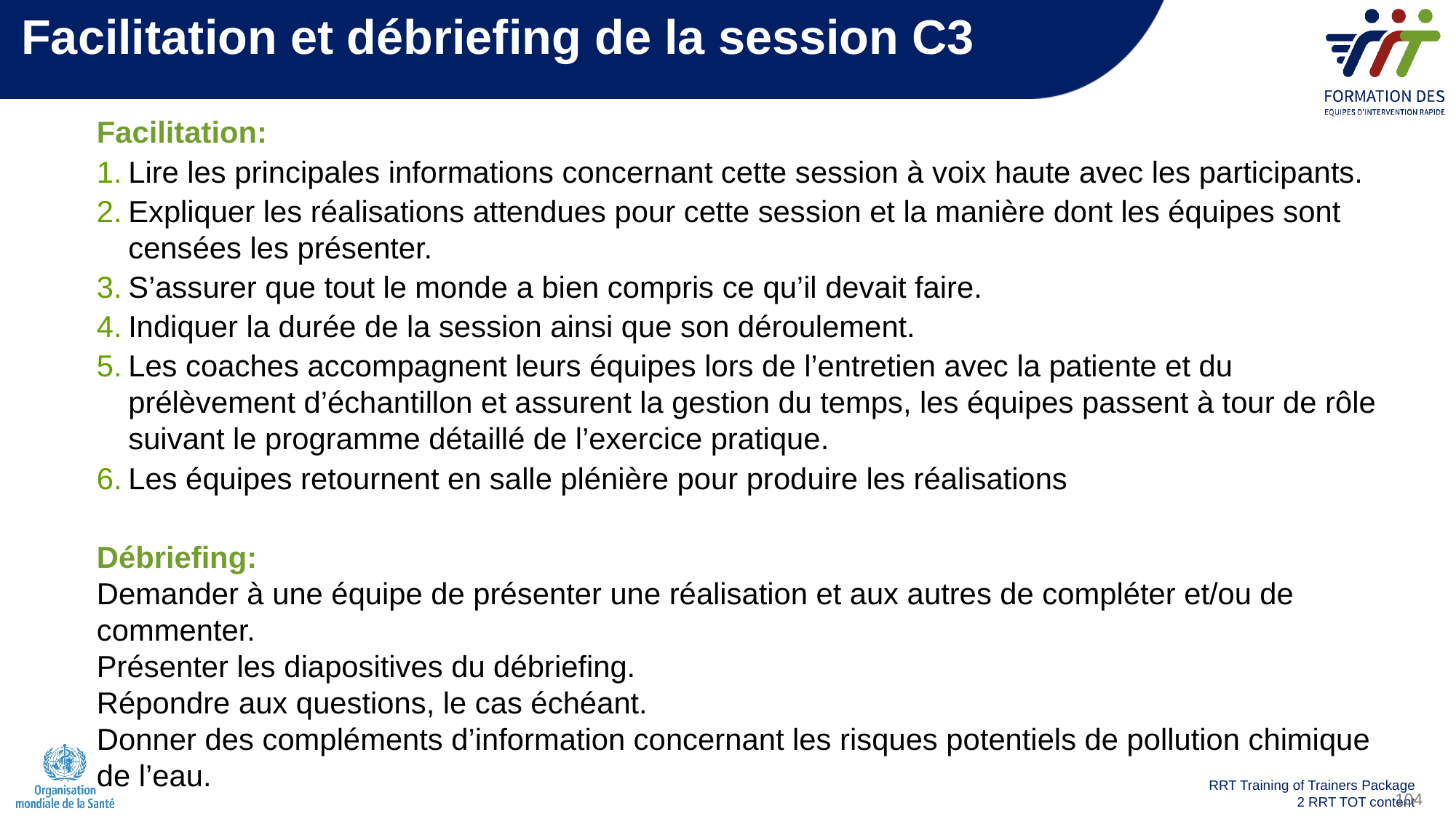

# Facilitation et débriefing de la session C3
Facilitation:
Lire les principales informations concernant cette session à voix haute avec les participants.
Expliquer les réalisations attendues pour cette session et la manière dont les équipes sont censées les présenter.
S’assurer que tout le monde a bien compris ce qu’il devait faire.
Indiquer la durée de la session ainsi que son déroulement.
Les coaches accompagnent leurs équipes lors de l’entretien avec la patiente et du prélèvement d’échantillon et assurent la gestion du temps, les équipes passent à tour de rôle suivant le programme détaillé de l’exercice pratique.
Les équipes retournent en salle plénière pour produire les réalisations

Débriefing:
Demander à une équipe de présenter une réalisation et aux autres de compléter et/ou de commenter.
Présenter les diapositives du débriefing.
Répondre aux questions, le cas échéant.
Donner des compléments d’information concernant les risques potentiels de pollution chimique de l’eau.